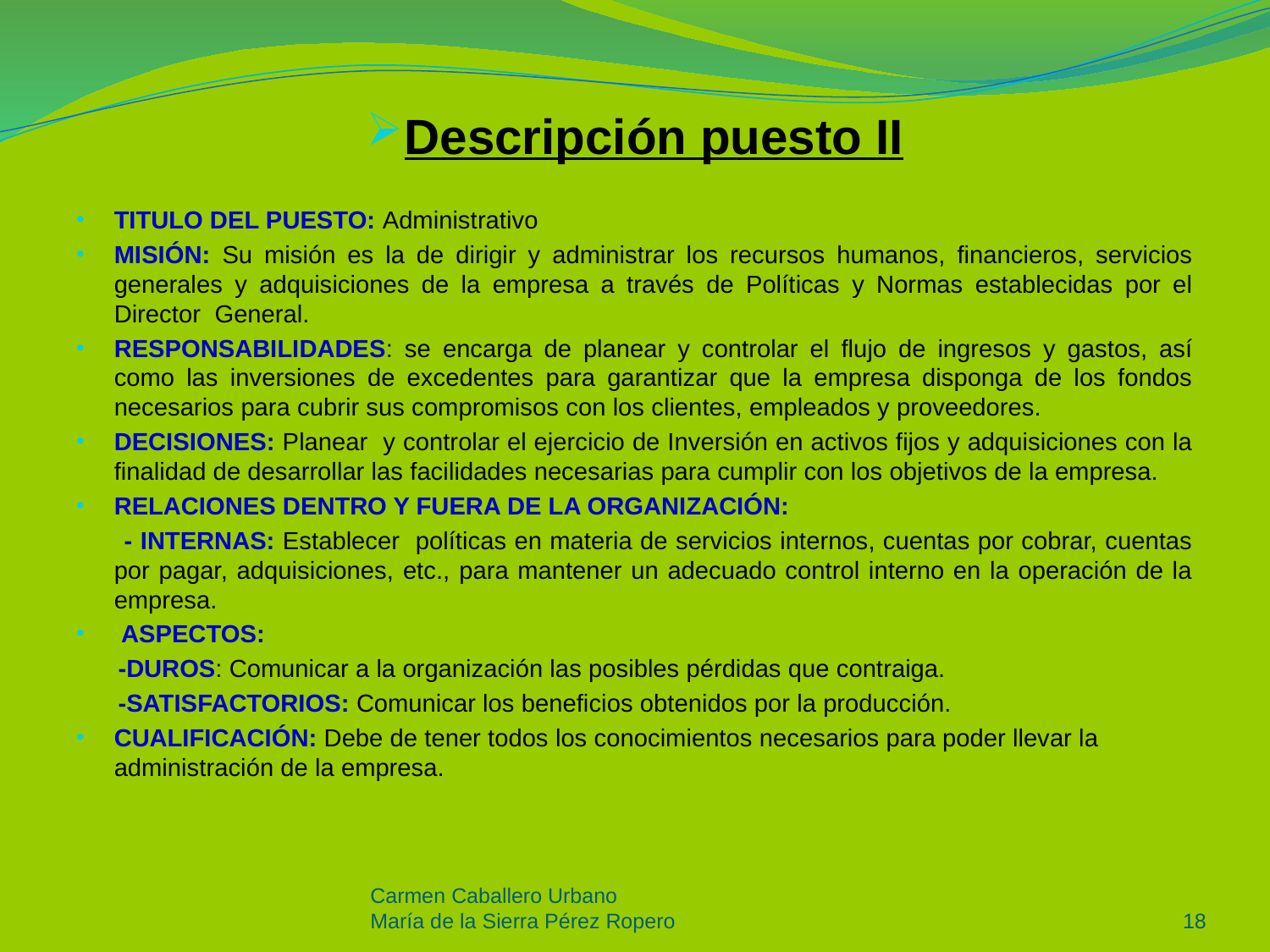

Descripción puesto II

TITULO DEL PUESTO: Administrativo
MISIÓN: Su misión es la de dirigir y administrar los recursos humanos, financieros, servicios generales y adquisiciones de la empresa a través de Políticas y Normas establecidas por el Director  General.
RESPONSABILIDADES: se encarga de planear y controlar el flujo de ingresos y gastos, así como las inversiones de excedentes para garantizar que la empresa disponga de los fondos necesarios para cubrir sus compromisos con los clientes, empleados y proveedores.
DECISIONES: Planear  y controlar el ejercicio de Inversión en activos fijos y adquisiciones con la finalidad de desarrollar las facilidades necesarias para cumplir con los objetivos de la empresa.
RELACIONES DENTRO Y FUERA DE LA ORGANIZACIÓN:
      - INTERNAS: Establecer  políticas en materia de servicios internos, cuentas por cobrar, cuentas por pagar, adquisiciones, etc., para mantener un adecuado control interno en la operación de la empresa.
 ASPECTOS:
      -DUROS: Comunicar a la organización las posibles pérdidas que contraiga.
      -SATISFACTORIOS: Comunicar los beneficios obtenidos por la producción.
CUALIFICACIÓN: Debe de tener todos los conocimientos necesarios para poder llevar la administración de la empresa.

Carmen Caballero Urbano
María de la Sierra Pérez Ropero
18